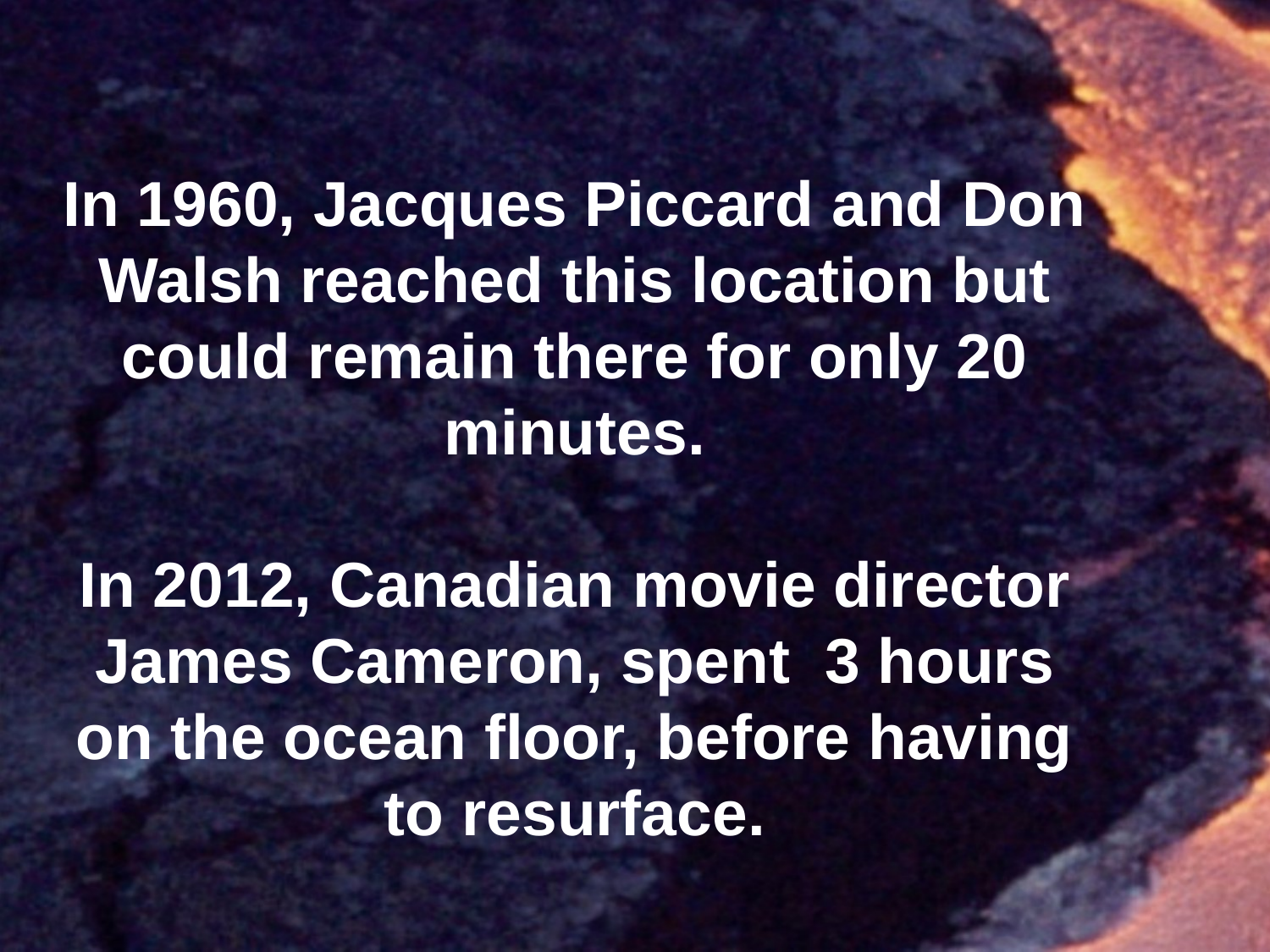

# In 1960, Jacques Piccard and Don Walsh reached this location but could remain there for only 20 minutes. In 2012, Canadian movie director James Cameron, spent  3 hours on the ocean floor, before having to resurface.